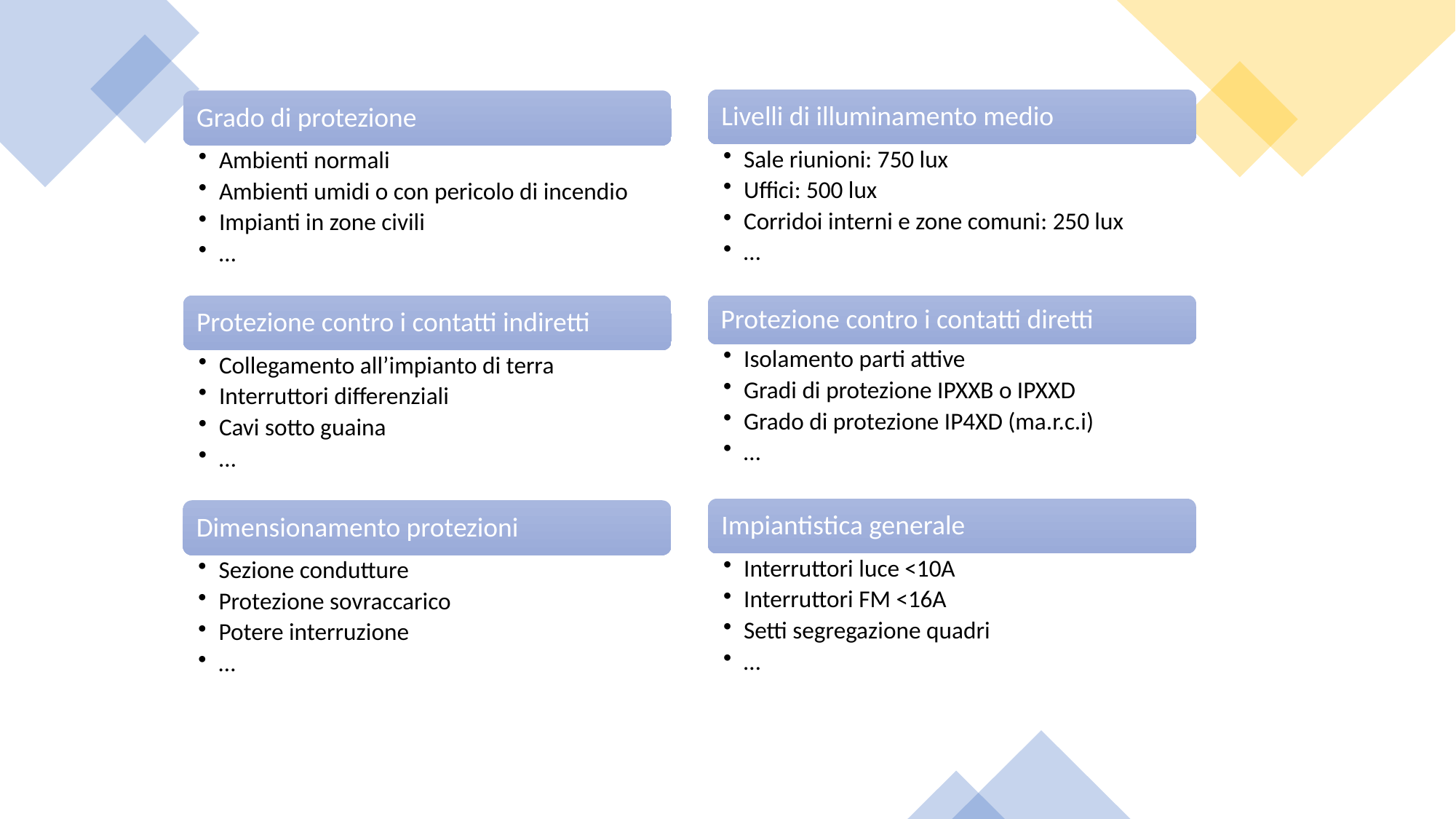

Livelli di illuminamento medio
Sale riunioni: 750 lux
Uffici: 500 lux
Corridoi interni e zone comuni: 250 lux
…
Grado di protezione
Ambienti normali
Ambienti umidi o con pericolo di incendio
Impianti in zone civili
…
Protezione contro i contatti diretti
Isolamento parti attive
Gradi di protezione IPXXB o IPXXD
Grado di protezione IP4XD (ma.r.c.i)
…
Protezione contro i contatti indiretti
Collegamento all’impianto di terra
Interruttori differenziali
Cavi sotto guaina
…
Impiantistica generale
Interruttori luce <10A
Interruttori FM <16A
Setti segregazione quadri
…
Dimensionamento protezioni
Sezione condutture
Protezione sovraccarico
Potere interruzione
…